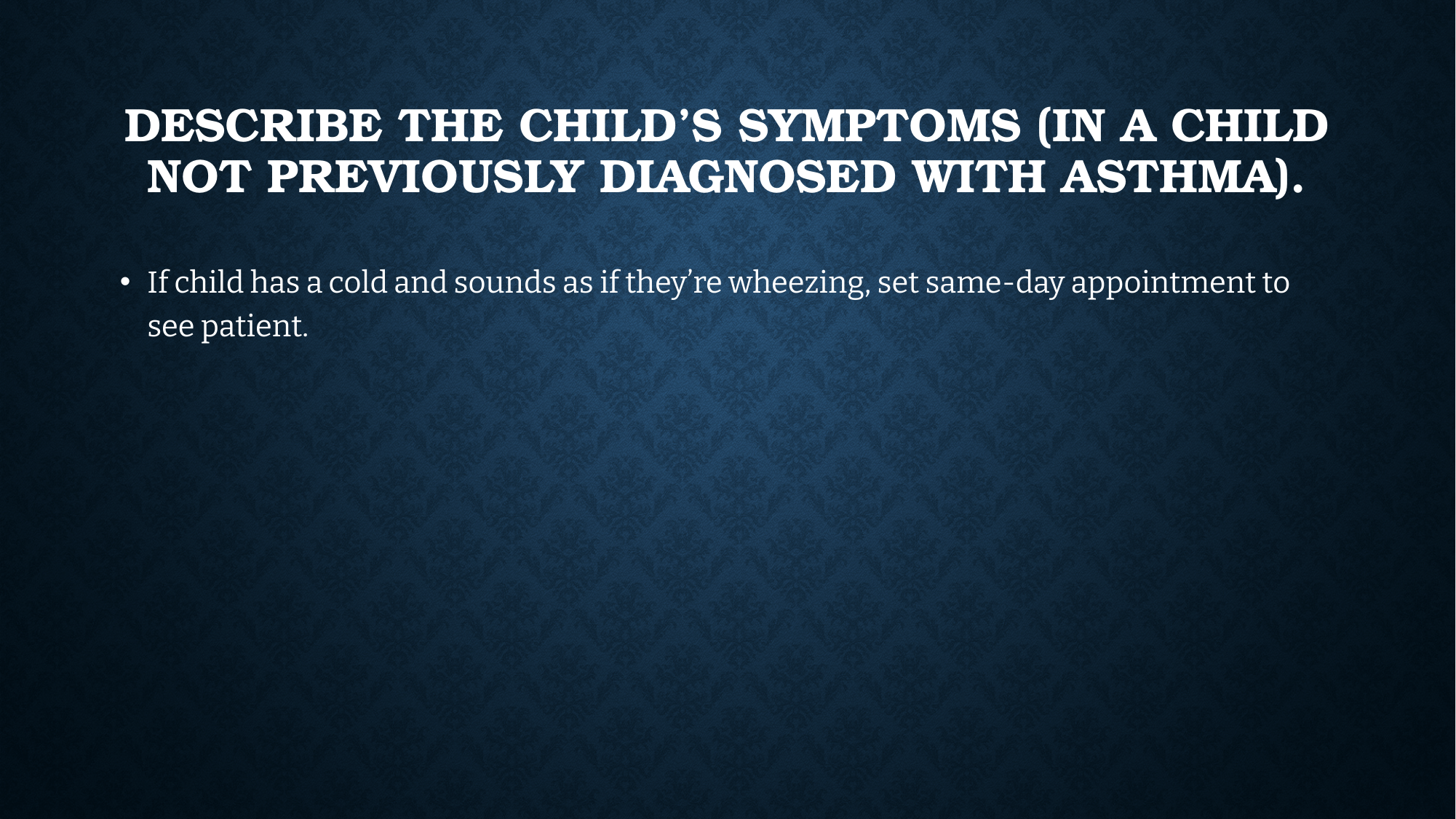

# Describe the child’s symptoms (in a child not previously diagnosed with asthma).
If child has a cold and sounds as if they’re wheezing, set same-day appointment to see patient.